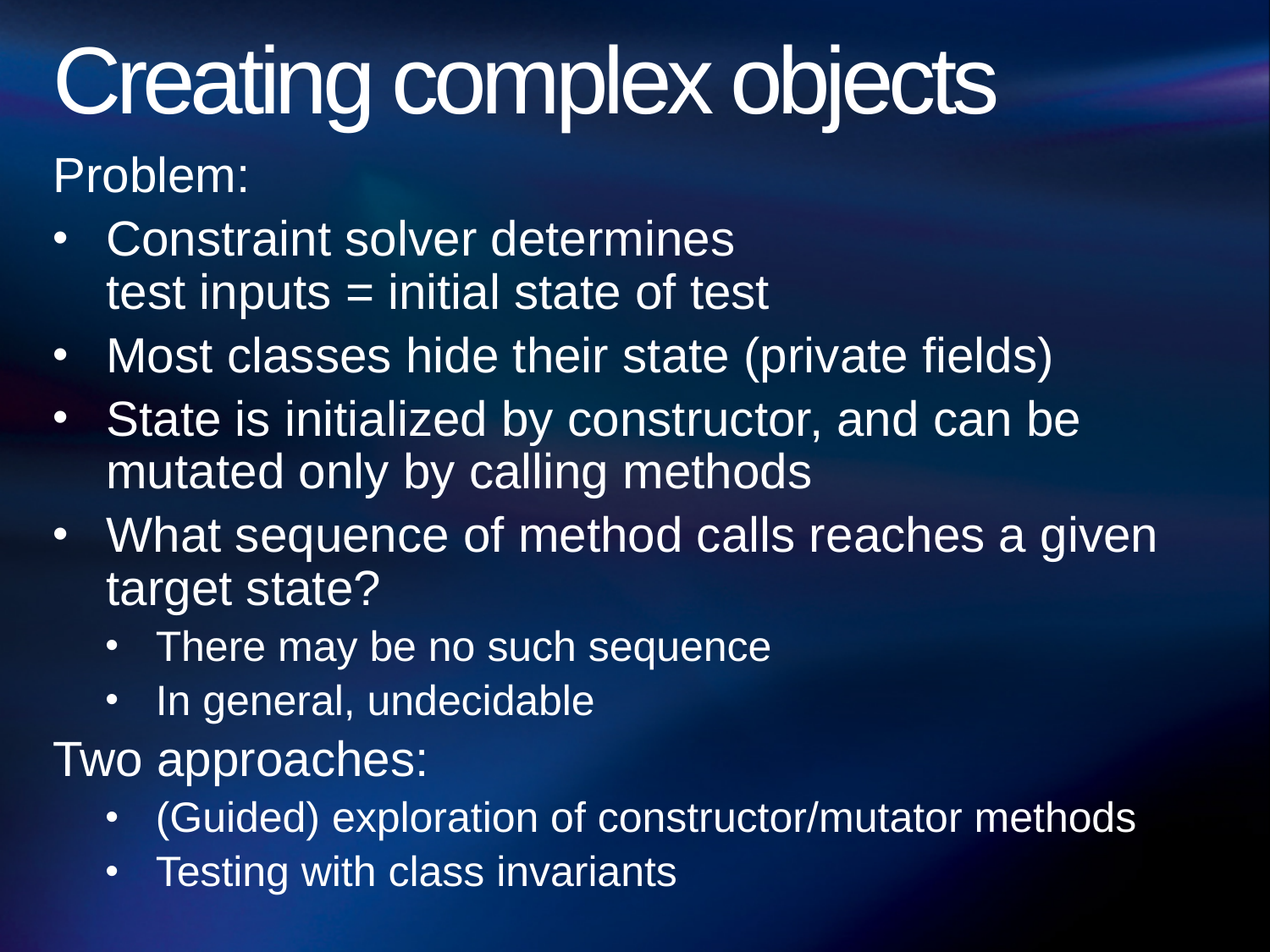

# Creating complex objects
Problem:
Constraint solver determines
test inputs = initial state of test
Most classes hide their state (private fields)
State is initialized by constructor, and can be mutated only by calling methods
What sequence of method calls reaches a given target state?
There may be no such sequence
In general, undecidable
Two approaches:
(Guided) exploration of constructor/mutator methods
Testing with class invariants